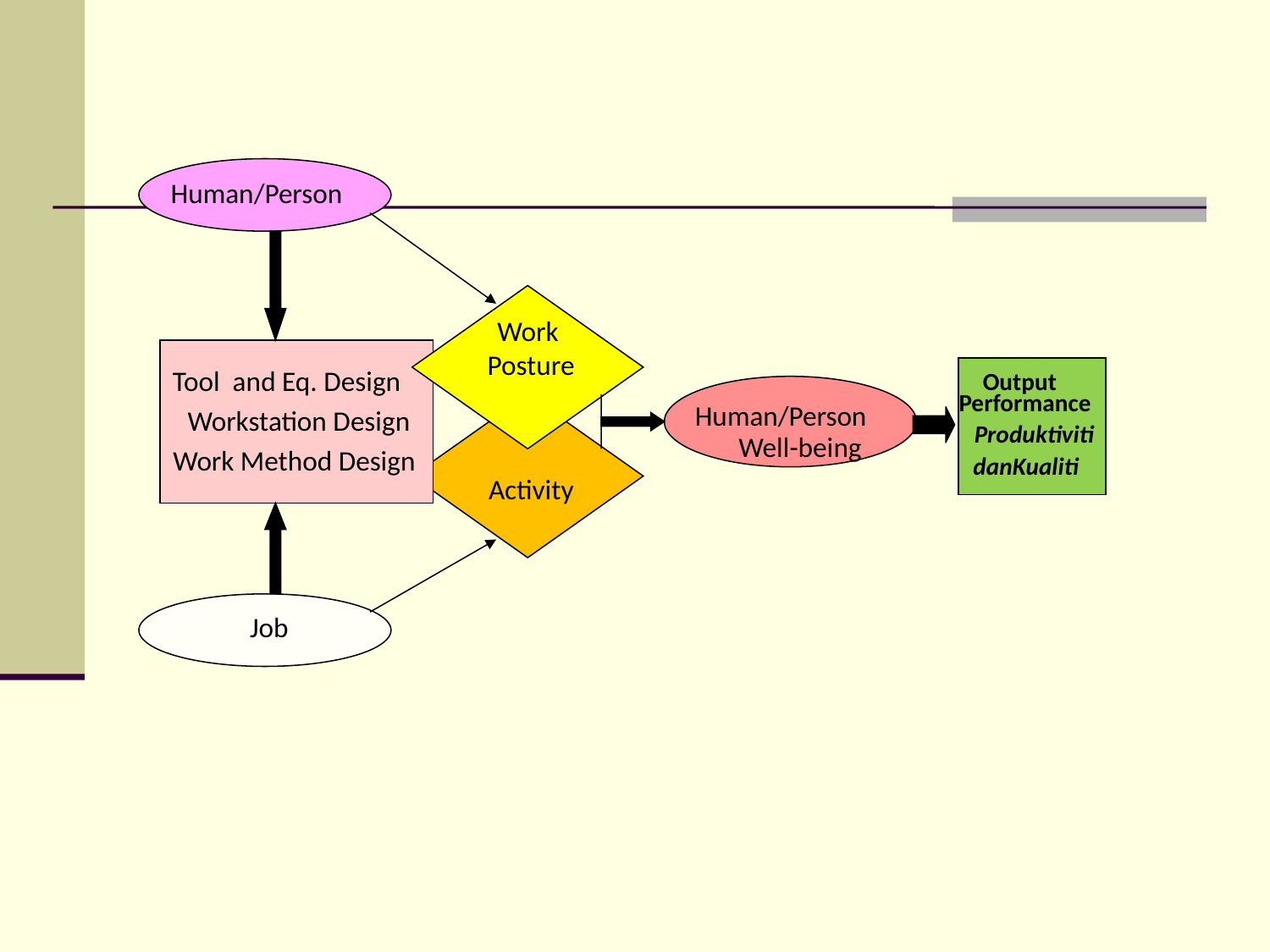

Human/Person
Work
  Posture
Tool  and Eq. Design
Output
Performance
Human/Person
Workstation Design
Produktiviti
Well-being
Work Method Design
danKualiti
Activity
Job